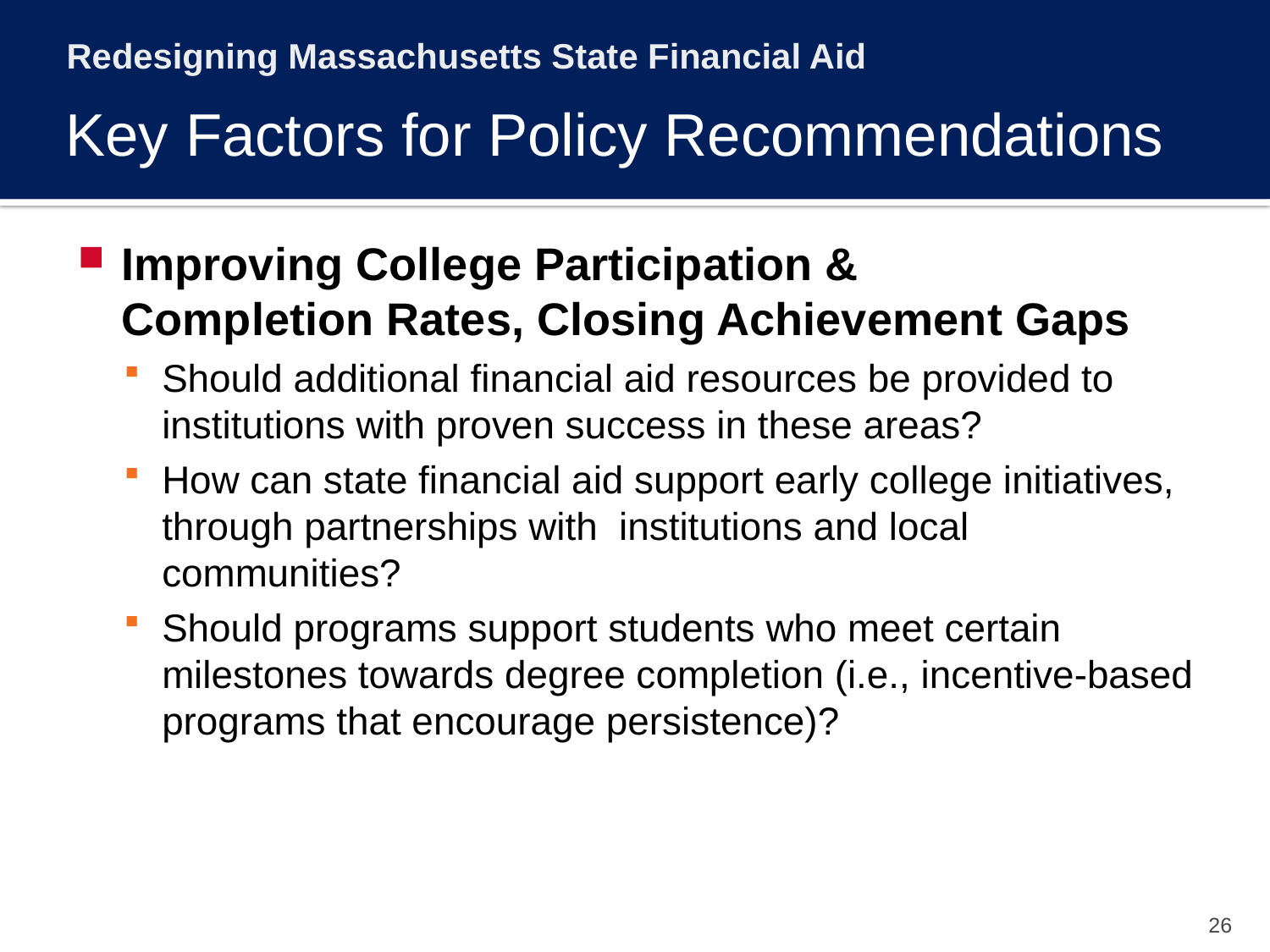

Redesigning Massachusetts State Financial Aid
# Key Factors for Policy Recommendations
Improving College Participation &
Completion Rates, Closing Achievement Gaps
Should additional financial aid resources be provided to institutions with proven success in these areas?
How can state financial aid support early college initiatives, through partnerships with  institutions and local communities?
Should programs support students who meet certain milestones towards degree completion (i.e., incentive-based programs that encourage persistence)?